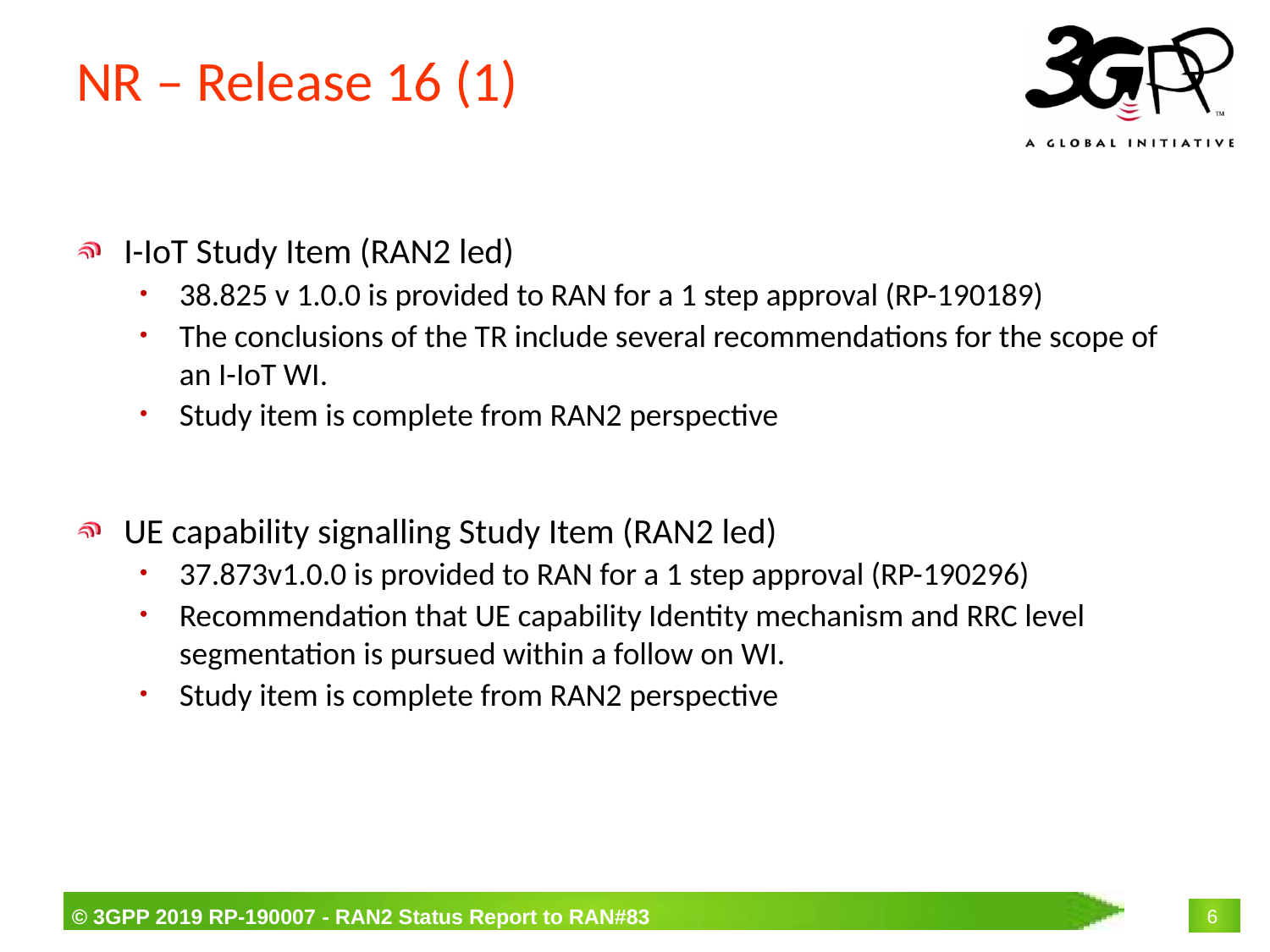

# NR – Release 16 (1)
I-IoT Study Item (RAN2 led)
38.825 v 1.0.0 is provided to RAN for a 1 step approval (RP-190189)
The conclusions of the TR include several recommendations for the scope of an I-IoT WI.
Study item is complete from RAN2 perspective

UE capability signalling Study Item (RAN2 led)
37.873v1.0.0 is provided to RAN for a 1 step approval (RP-190296)
Recommendation that UE capability Identity mechanism and RRC level segmentation is pursued within a follow on WI.
Study item is complete from RAN2 perspective